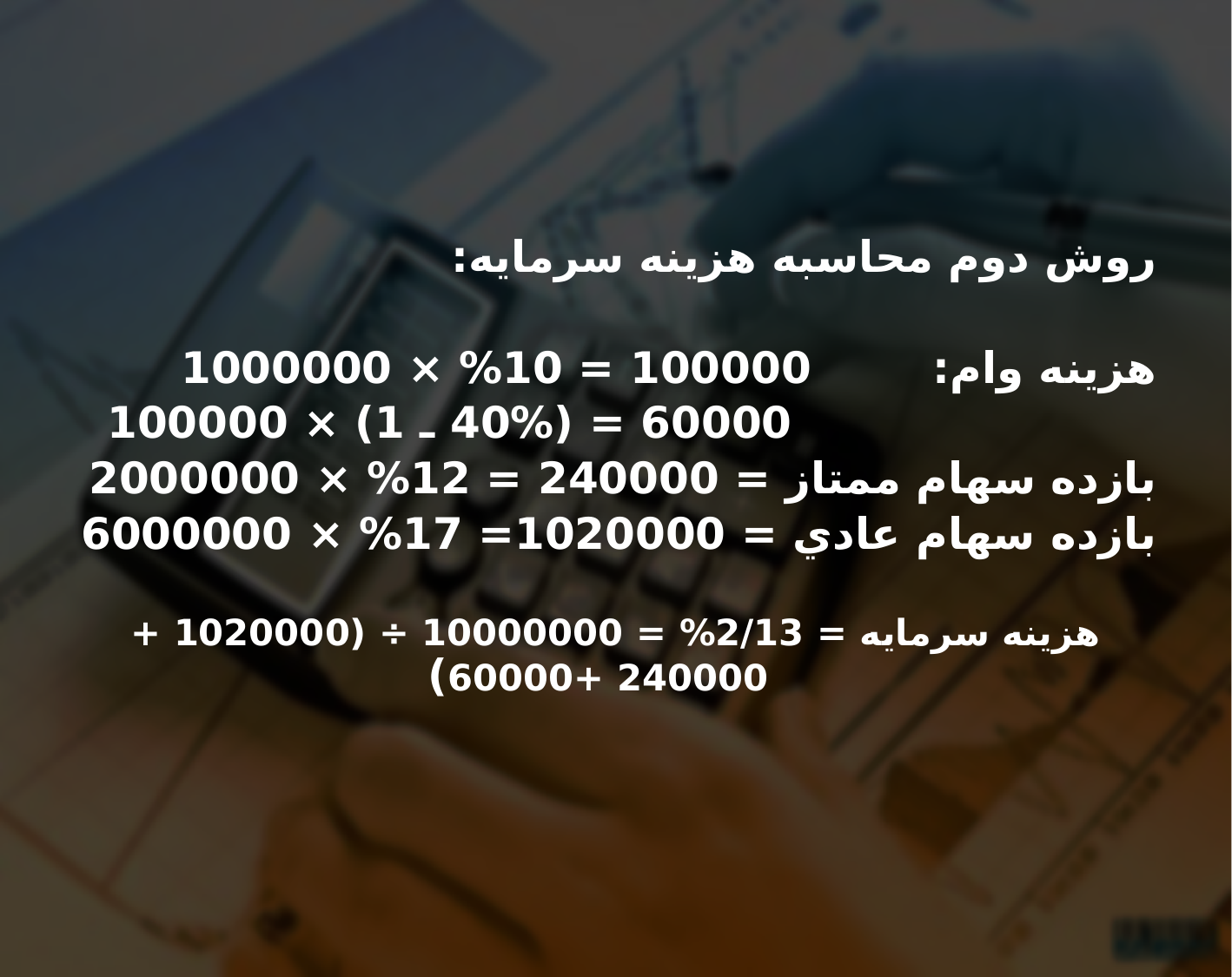

روش دوم محاسبه هزينه سرمايه:

هزينه وام:        100000 = 10% × 1000000
                        60000 = (40% ـ 1) × 100000
بازده سهام ممتاز = 240000 = 12% × 2000000
بازده سهام عادي = 1020000= 17% × 6000000

هزينه سرمايه = 2/13% = 10000000 ÷ (1020000 + 240000 +60000)